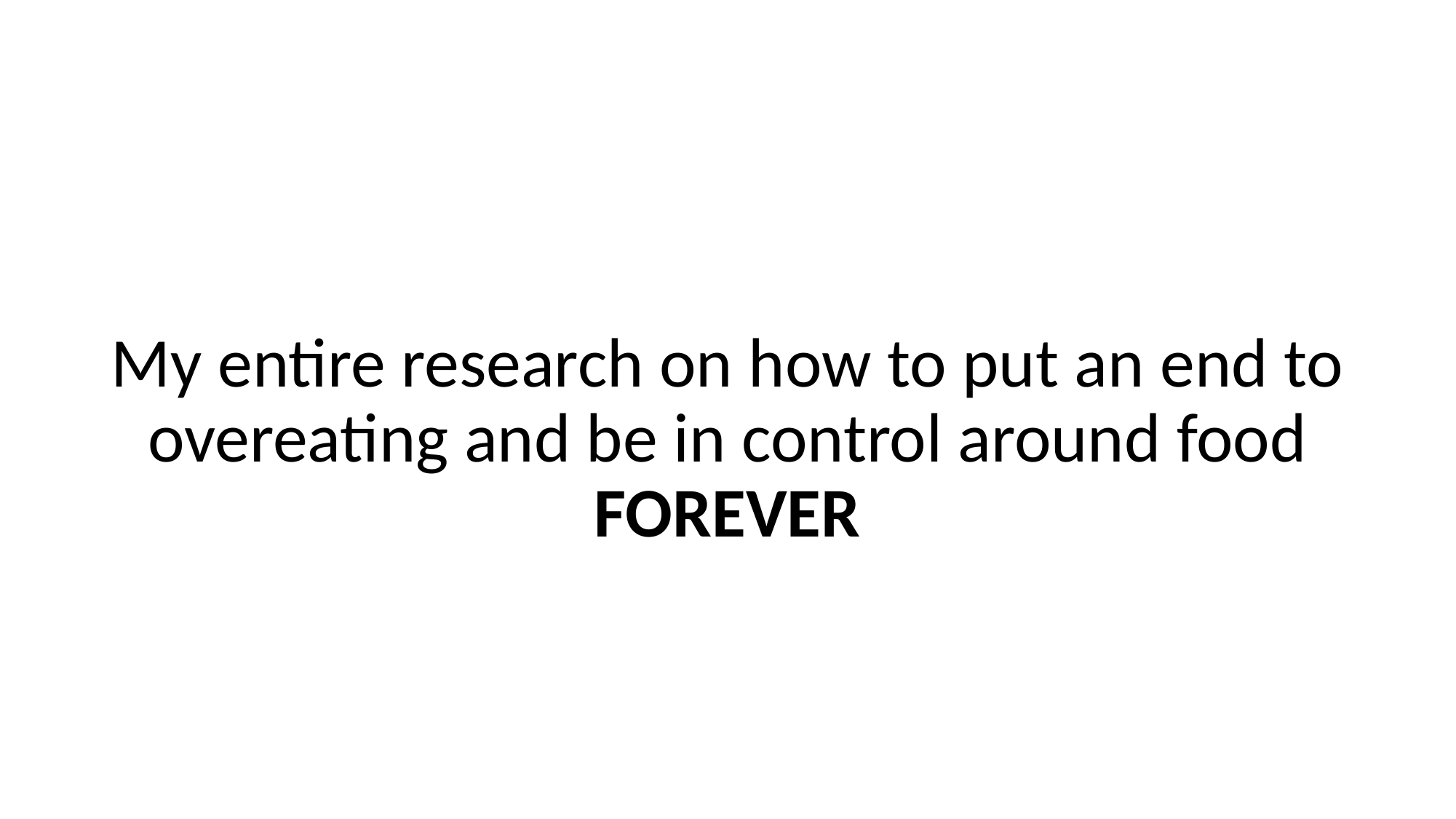

My entire research on how to put an end to overeating and be in control around food FOREVER